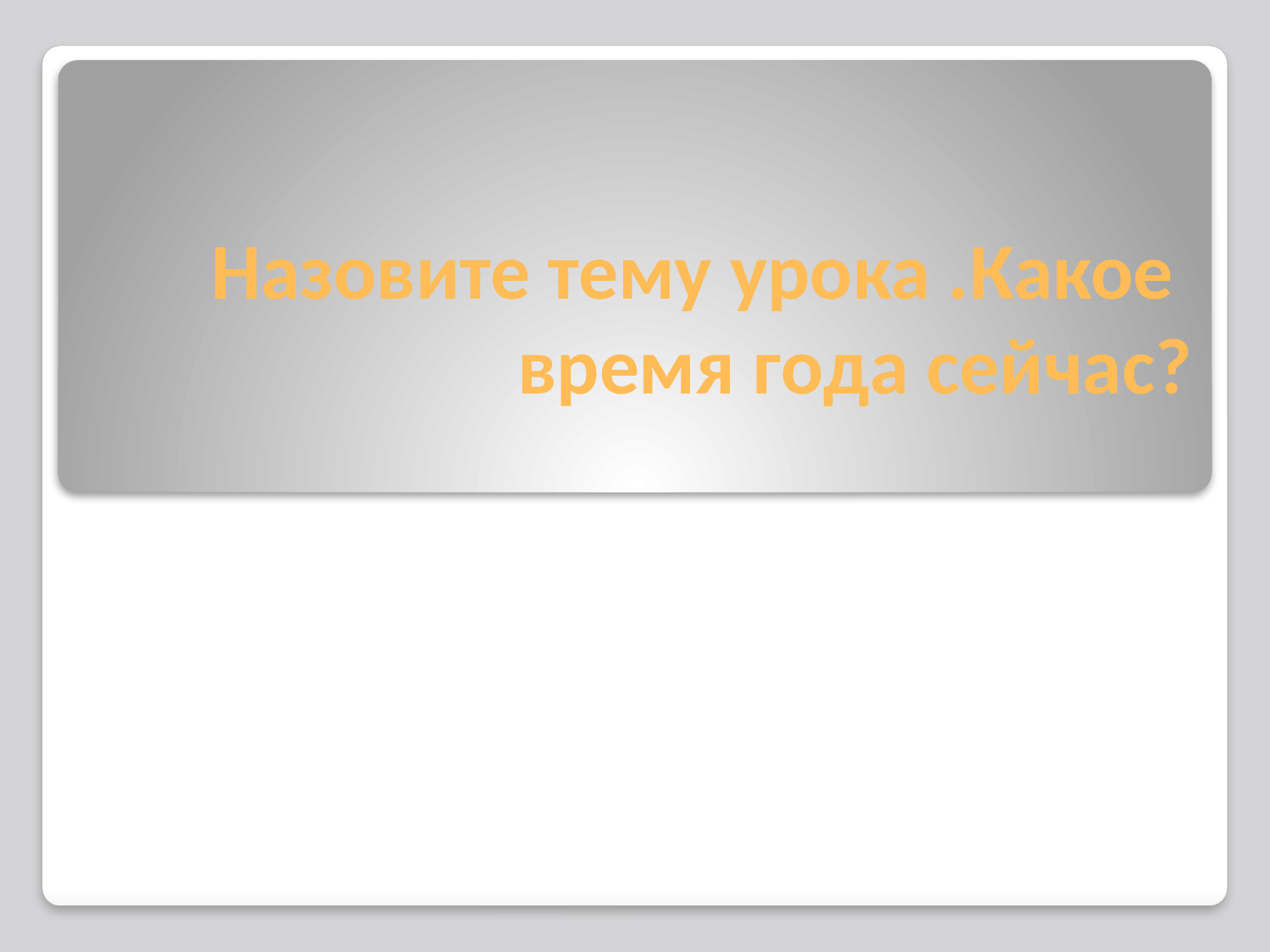

# Назовите тему урока .Какое  время года сейчас?